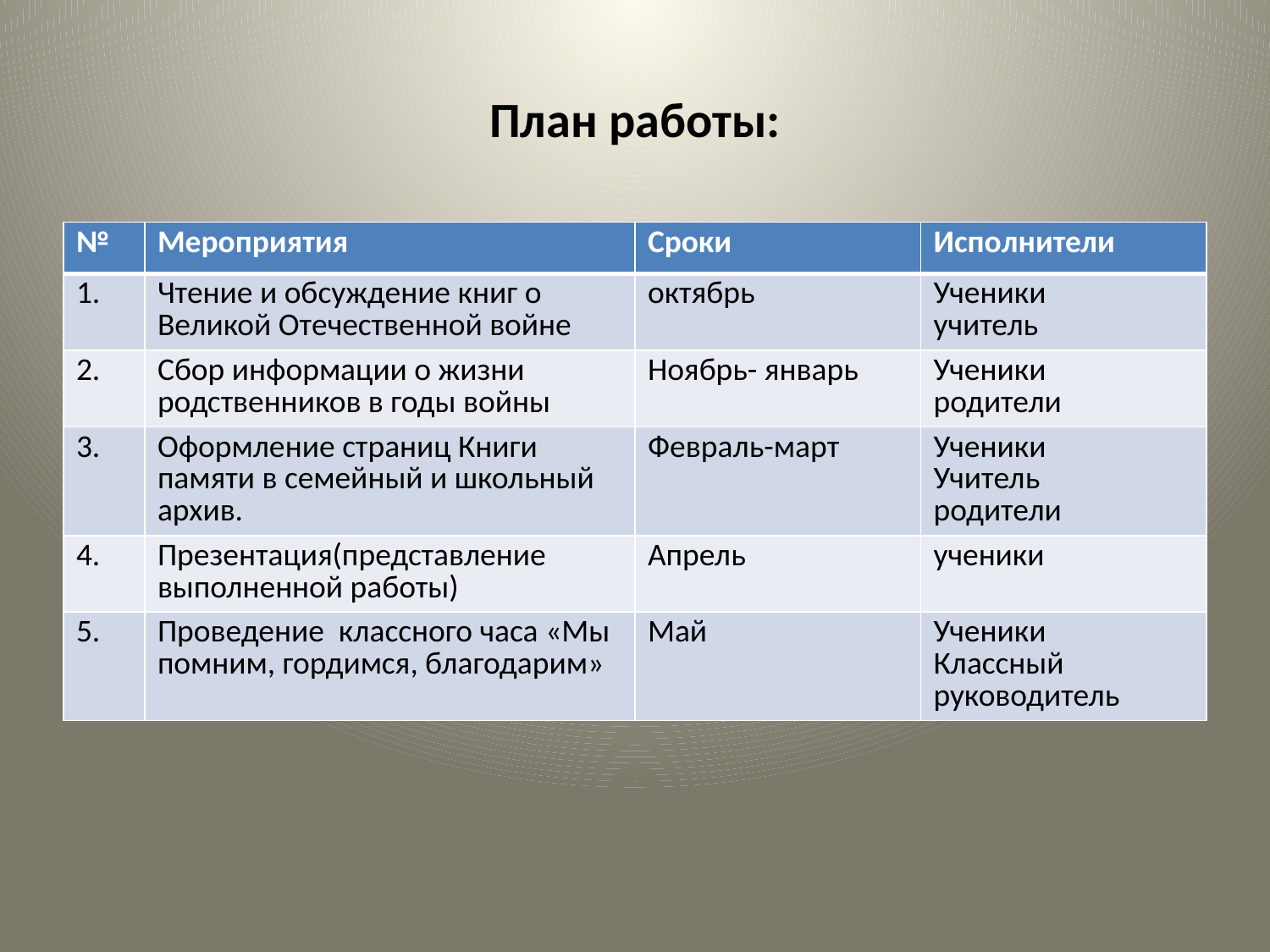

# План работы:
| № | Мероприятия | Сроки | Исполнители |
| --- | --- | --- | --- |
| 1. | Чтение и обсуждение книг о Великой Отечественной войне | октябрь | Ученики учитель |
| 2. | Сбор информации о жизни родственников в годы войны | Ноябрь- январь | Ученики родители |
| 3. | Оформление страниц Книги памяти в семейный и школьный архив. | Февраль-март | Ученики Учитель родители |
| 4. | Презентация(представление выполненной работы) | Апрель | ученики |
| 5. | Проведение классного часа «Мы помним, гордимся, благодарим» | Май | Ученики Классный руководитель |